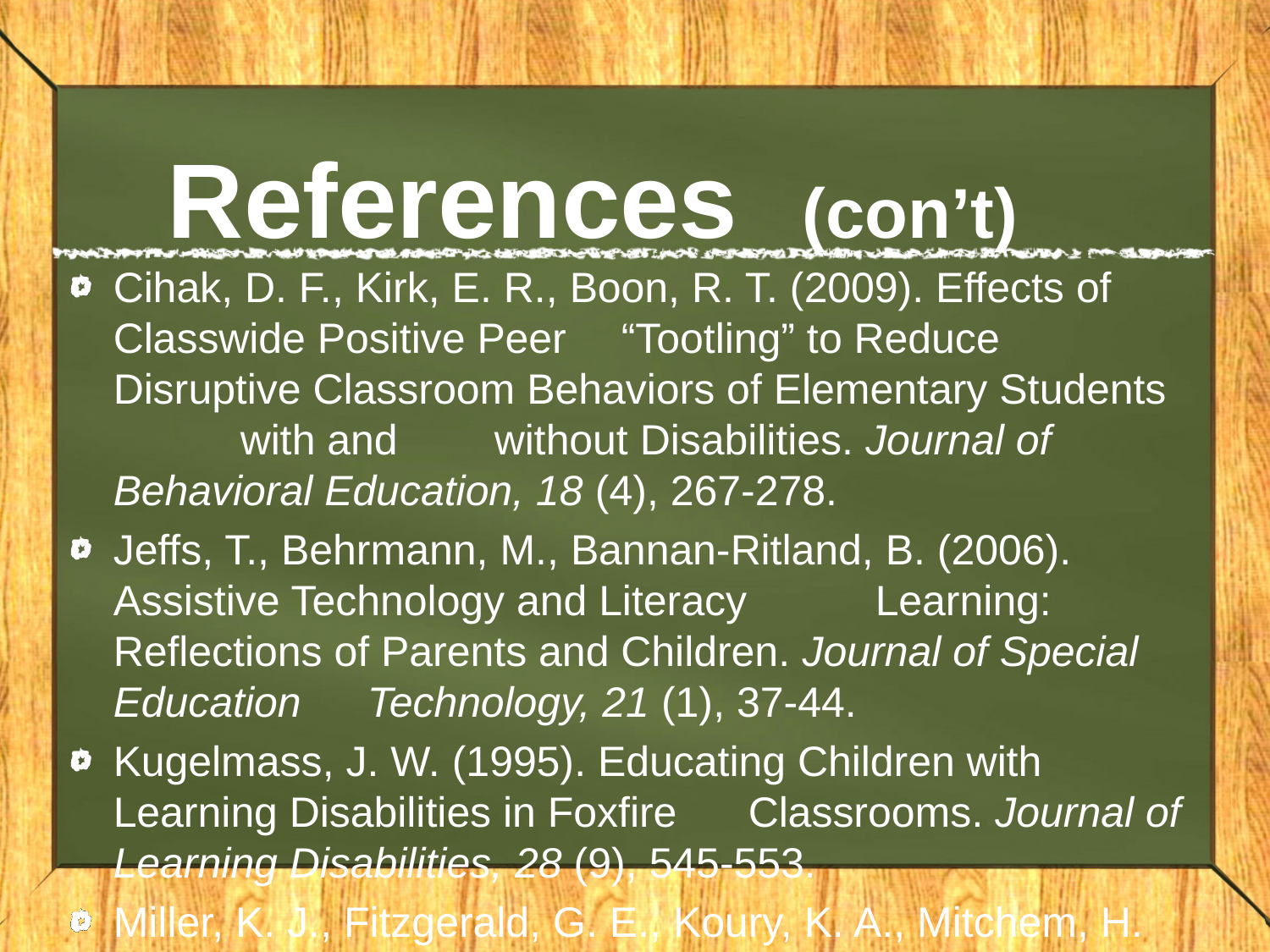

# References	(con’t)
Cihak, D. F., Kirk, E. R., Boon, R. T. (2009). Effects of Classwide Positive Peer 	“Tootling” to Reduce Disruptive Classroom Behaviors of Elementary Students 	with and 	without Disabilities. Journal of Behavioral Education, 18 (4), 267-278.
Jeffs, T., Behrmann, M., Bannan-Ritland, B. (2006). Assistive Technology and Literacy 	Learning: Reflections of Parents and Children. Journal of Special Education 	Technology, 21 (1), 37-44.
Kugelmass, J. W. (1995). Educating Children with Learning Disabilities in Foxfire 	Classrooms. Journal of Learning Disabilities, 28 (9), 545-553.
Miller, K. J., Fitzgerald, G. E., Koury, K. A., Mitchem, H. J., Hollingsead, C. (2007). KidTools: 	Self-Management, Problem-Solving, Organizational, and Planning Software for Children 	and Teachers. Intervention in School and Clinic, 43 (1), 12-19.